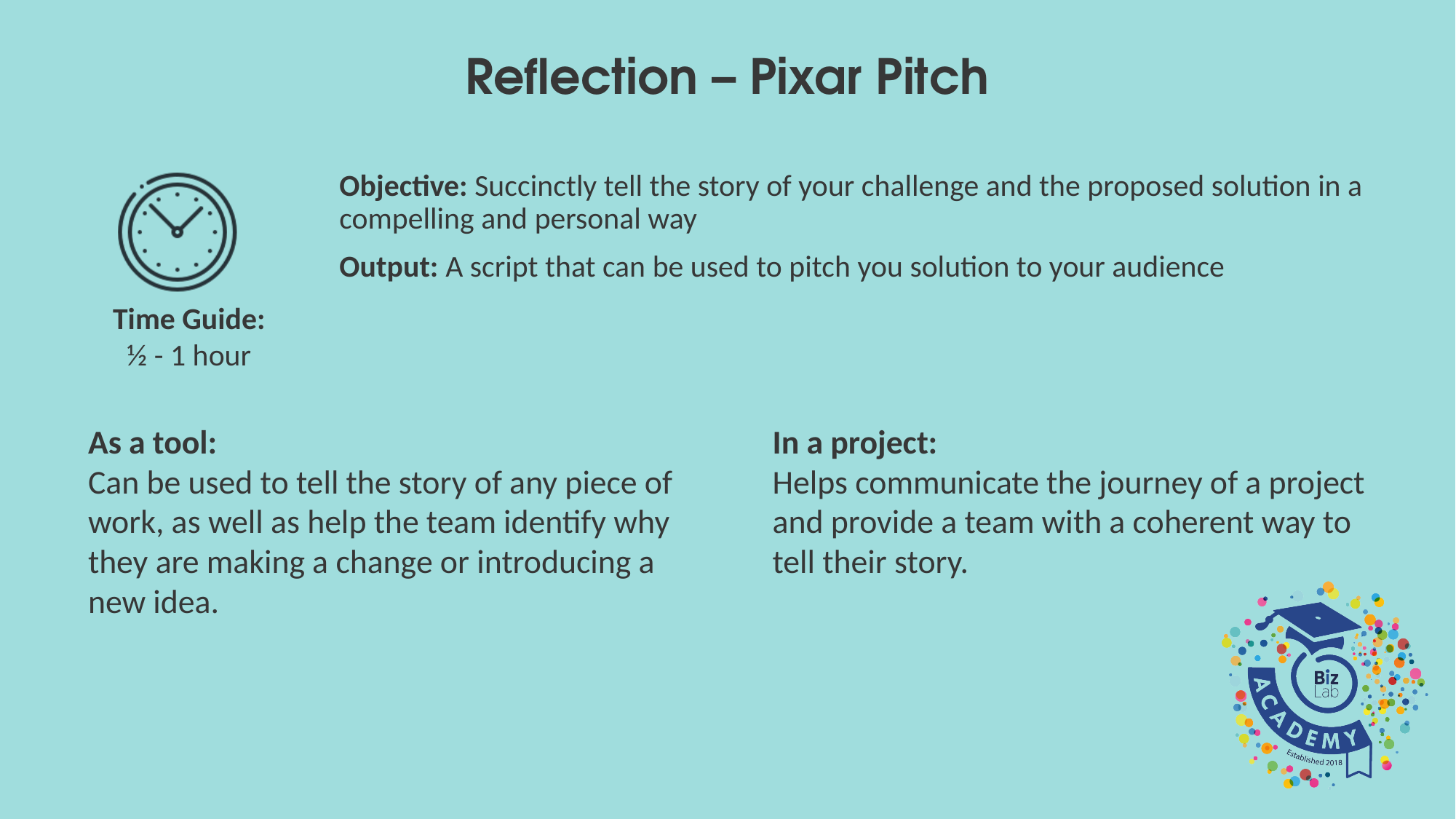

Reflection – Pixar Pitch
Objective: Succinctly tell the story of your challenge and the proposed solution in a compelling and personal way
Output: A script that can be used to pitch you solution to your audience
Time Guide:
½ - 1 hour

In a project:
Helps communicate the journey of a project and provide a team with a coherent way to tell their story.

As a tool:
Can be used to tell the story of any piece of work, as well as help the team identify why they are making a change or introducing a new idea.